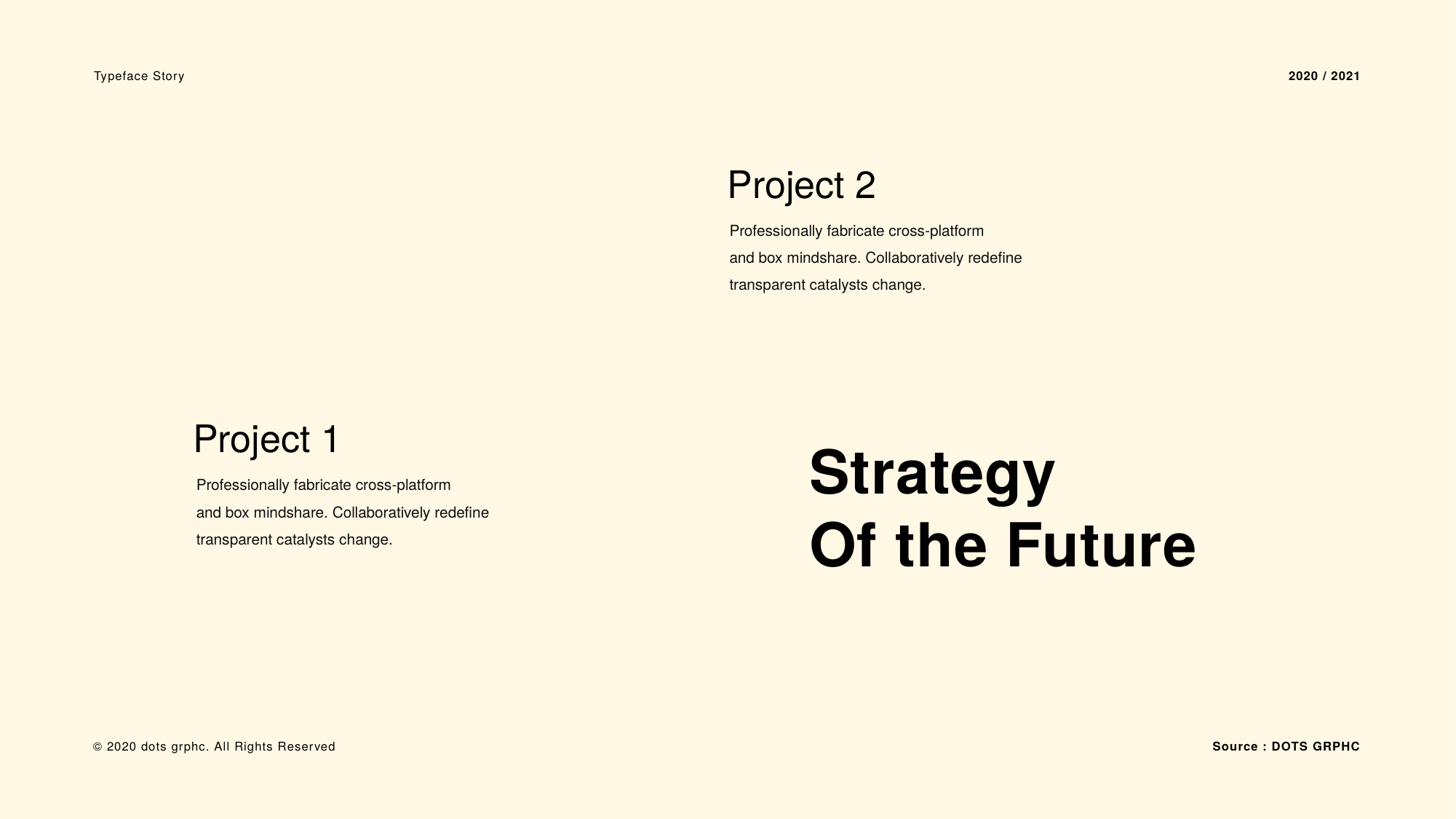

Typeface Story
2020 / 2021
Project 2
Professionally fabricate cross-platform
and box mindshare. Collaboratively redefine
transparent catalysts change.
Project 1
Strategy
Of the Future
Professionally fabricate cross-platform
and box mindshare. Collaboratively redefine
transparent catalysts change.
Source : DOTS GRPHC
© 2020 dots grphc. All Rights Reserved